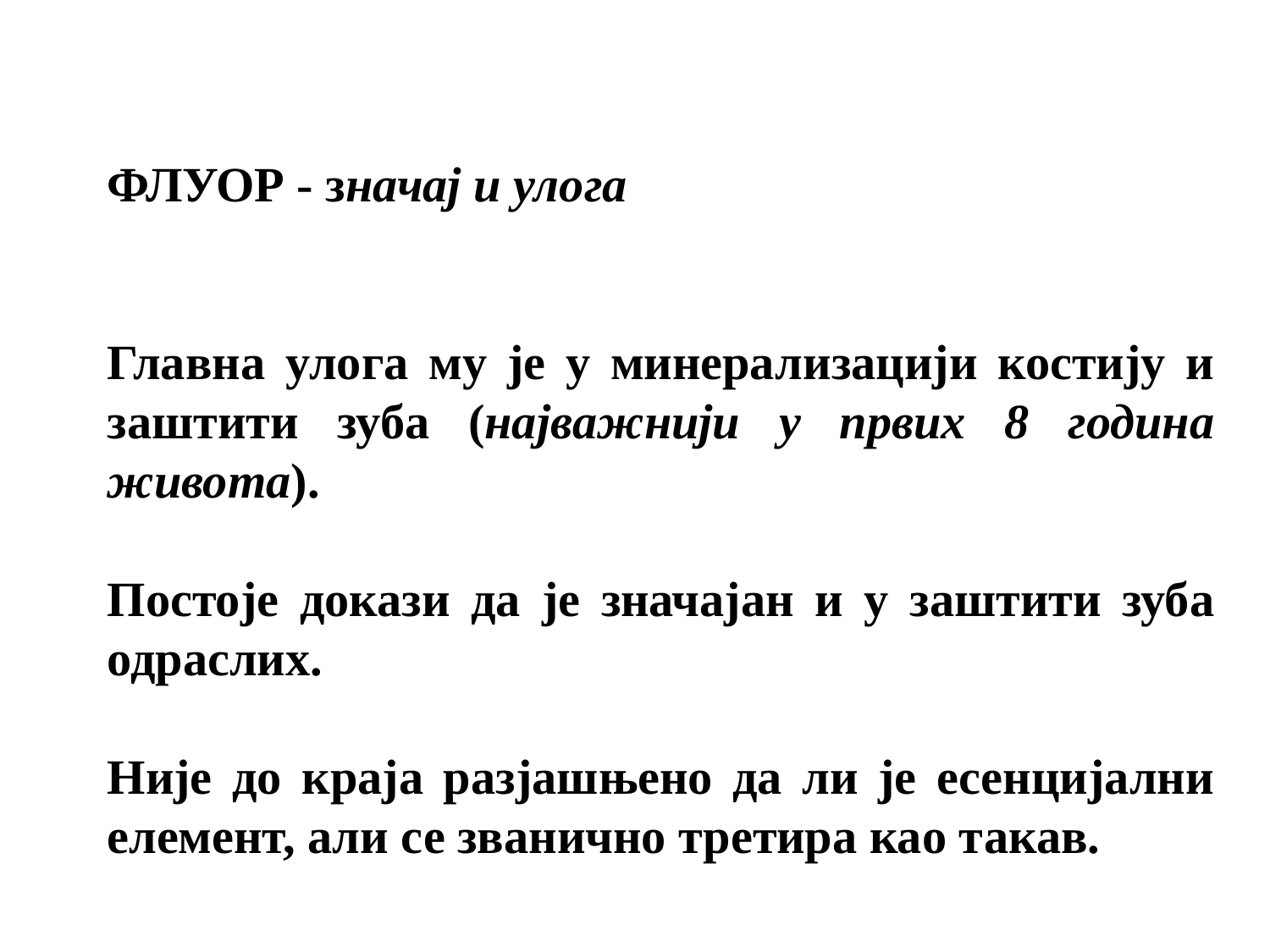

ФЛУОР - значај и улога

Главна улога му је у минерализацији костију и заштити зуба (најважнији у првих 8 година живота).

Постоје докази да је значајан и у заштити зуба одраслих.

Није до краја разјашњено да ли је есенцијални елемент, али се званично третира као такав.